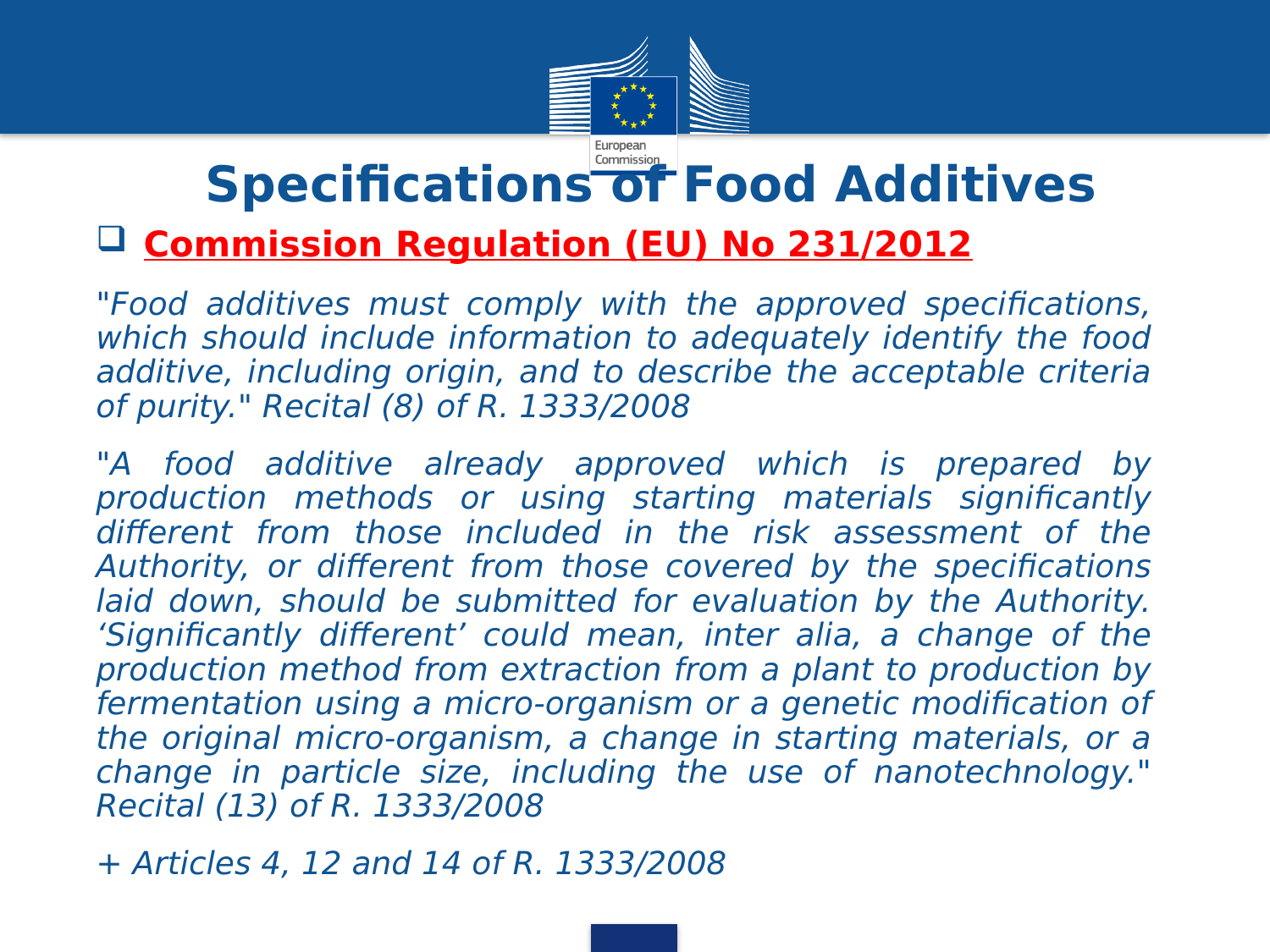

Specifications of Food Additives
Commission Regulation (EU) No 231/2012
"Food additives must comply with the approved specifications, which should include information to adequately identify the food additive, including origin, and to describe the acceptable criteria of purity." Recital (8) of R. 1333/2008
"A food additive already approved which is prepared by production methods or using starting materials significantly different from those included in the risk assessment of the Authority, or different from those covered by the specifications laid down, should be submitted for evaluation by the Authority. ‘Significantly different’ could mean, inter alia, a change of the production method from extraction from a plant to production by fermentation using a micro-organism or a genetic modification of the original micro-organism, a change in starting materials, or a change in particle size, including the use of nanotechnology." Recital (13) of R. 1333/2008
+ Articles 4, 12 and 14 of R. 1333/2008